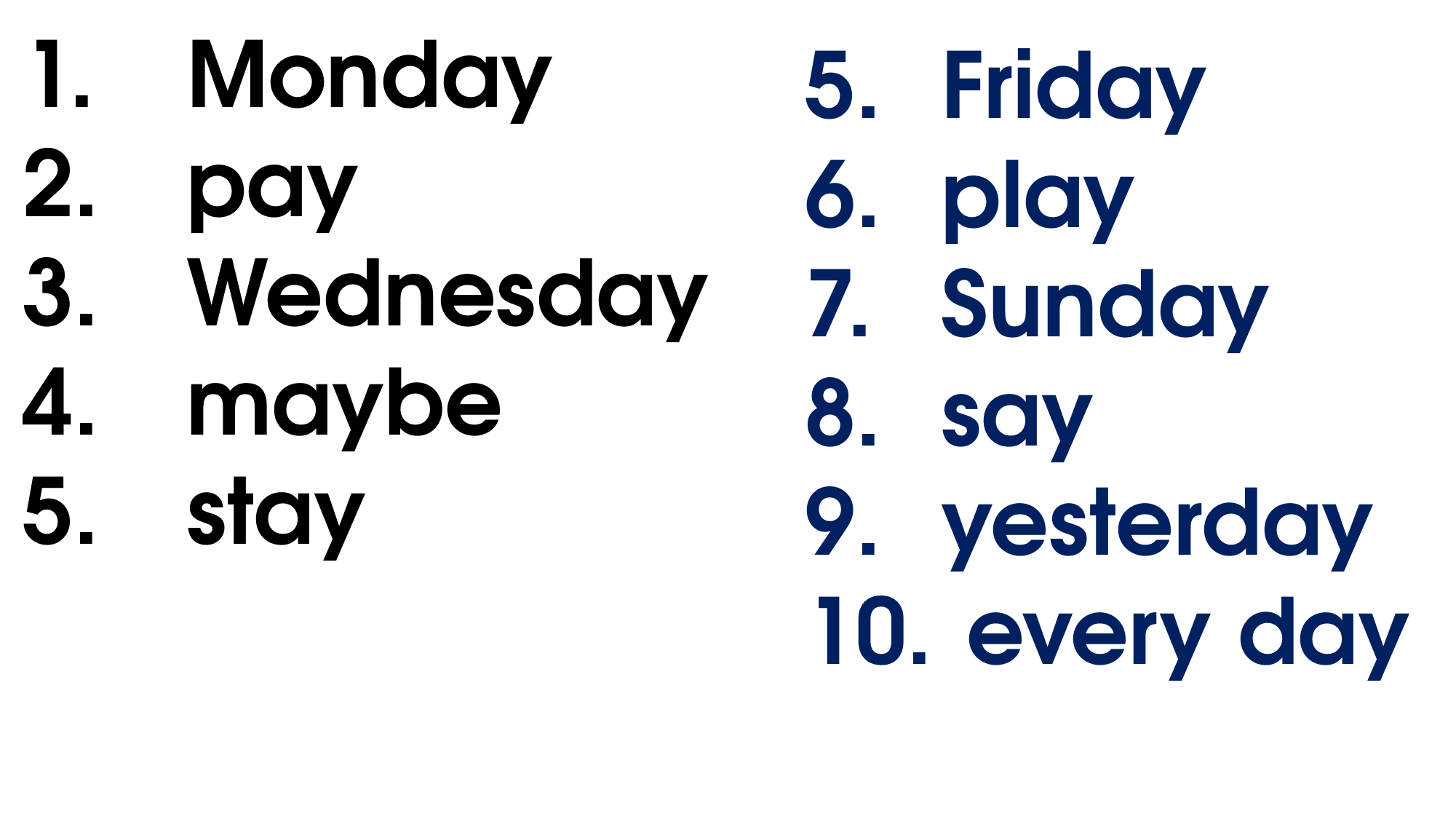

Monday
pay
Wednesday
maybe
stay
Friday
play
Sunday
say
yesterday
 every day